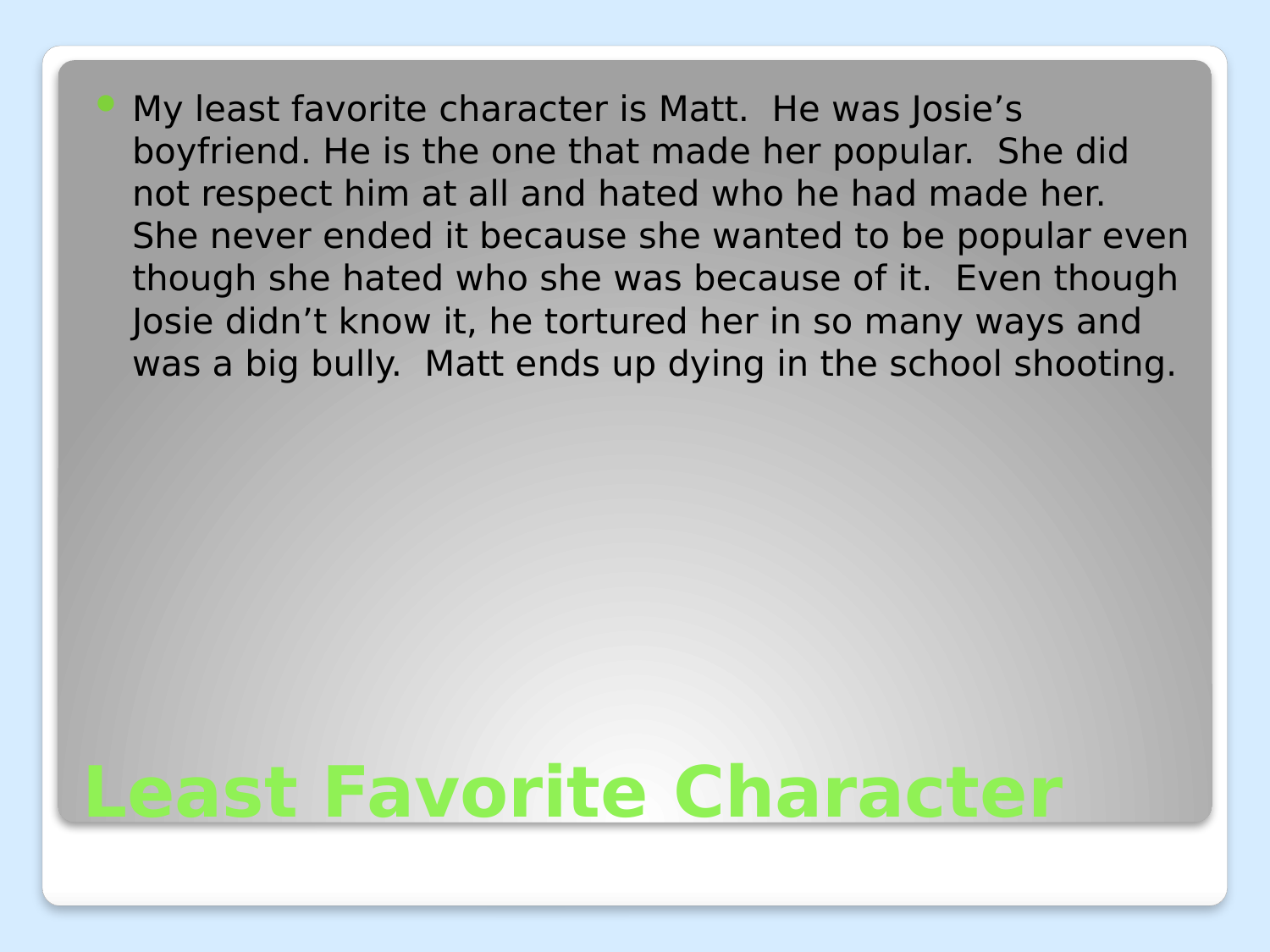

My least favorite character is Matt.  He was Josie’s boyfriend. He is the one that made her popular.  She did not respect him at all and hated who he had made her.   She never ended it because she wanted to be popular even though she hated who she was because of it.  Even though Josie didn’t know it, he tortured her in so many ways and was a big bully.  Matt ends up dying in the school shooting.
# Least Favorite Character